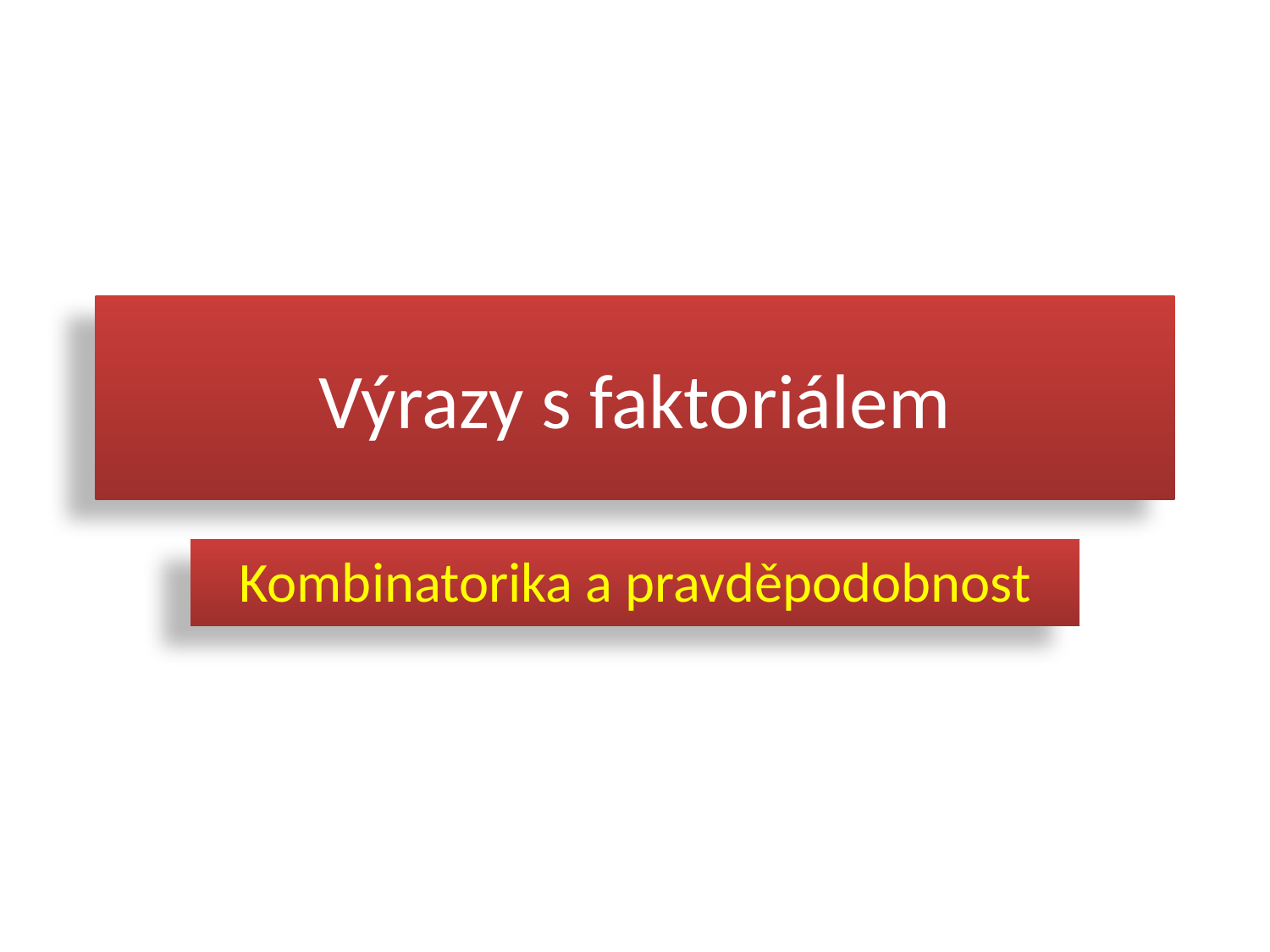

# Výrazy s faktoriálem
Kombinatorika a pravděpodobnost